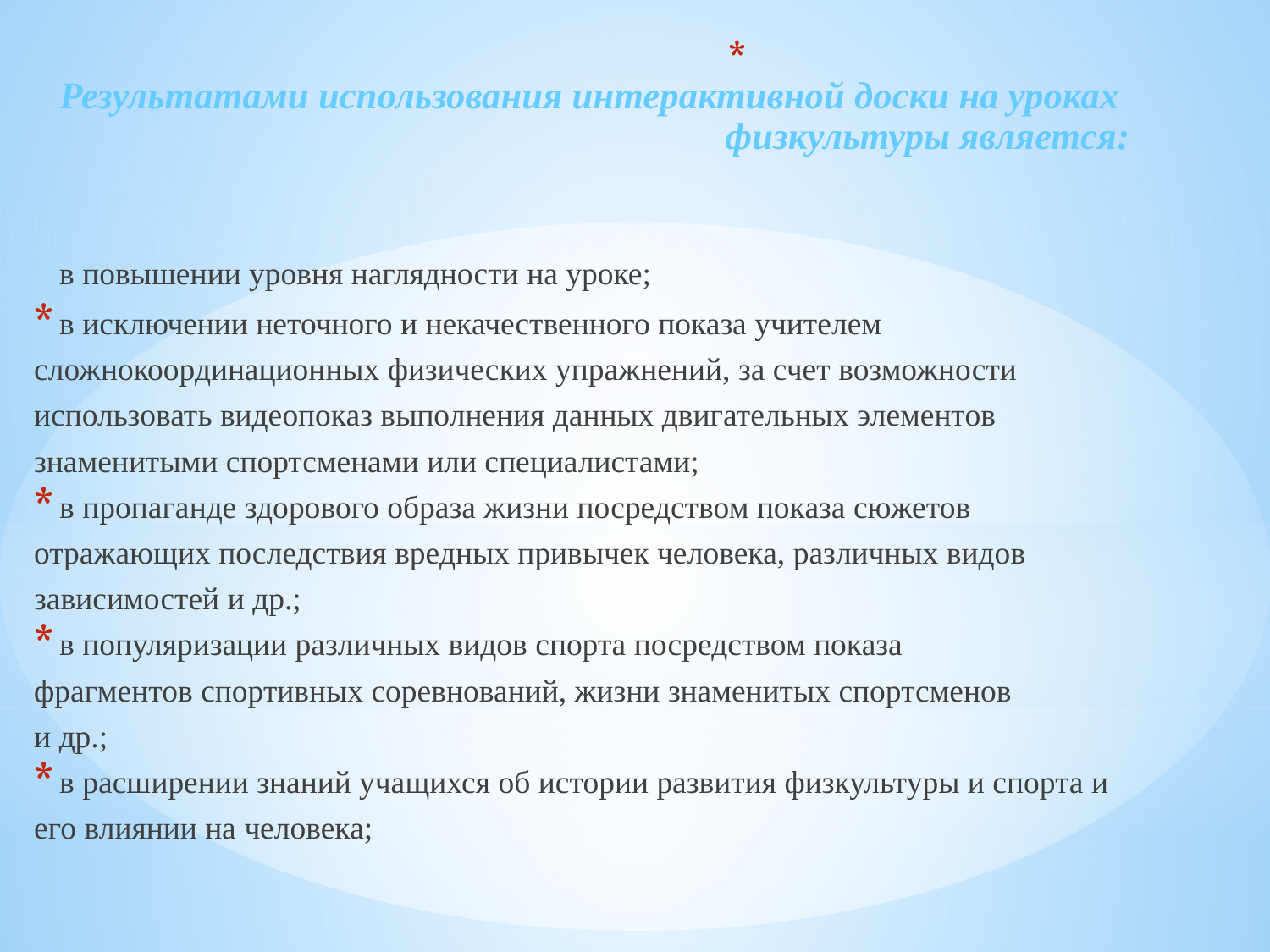

Результатами использования интерактивной доски на уроках
физкультуры является:
	в повышении уровня наглядности на уроке;
в исключении неточного и некачественного показа учителем
сложнокоординационных физических упражнений, за счет возможности
использовать видеопоказ выполнения данных двигательных элементов
знаменитыми спортсменами или специалистами;
в пропаганде здорового образа жизни посредством показа сюжетов
отражающих последствия вредных привычек человека, различных видов
зависимостей и др.;
в популяризации различных видов спорта посредством показа
фрагментов спортивных соревнований, жизни знаменитых спортсменов
и др.;
в расширении знаний учащихся об истории развития физкультуры и спорта и
его влиянии на человека;